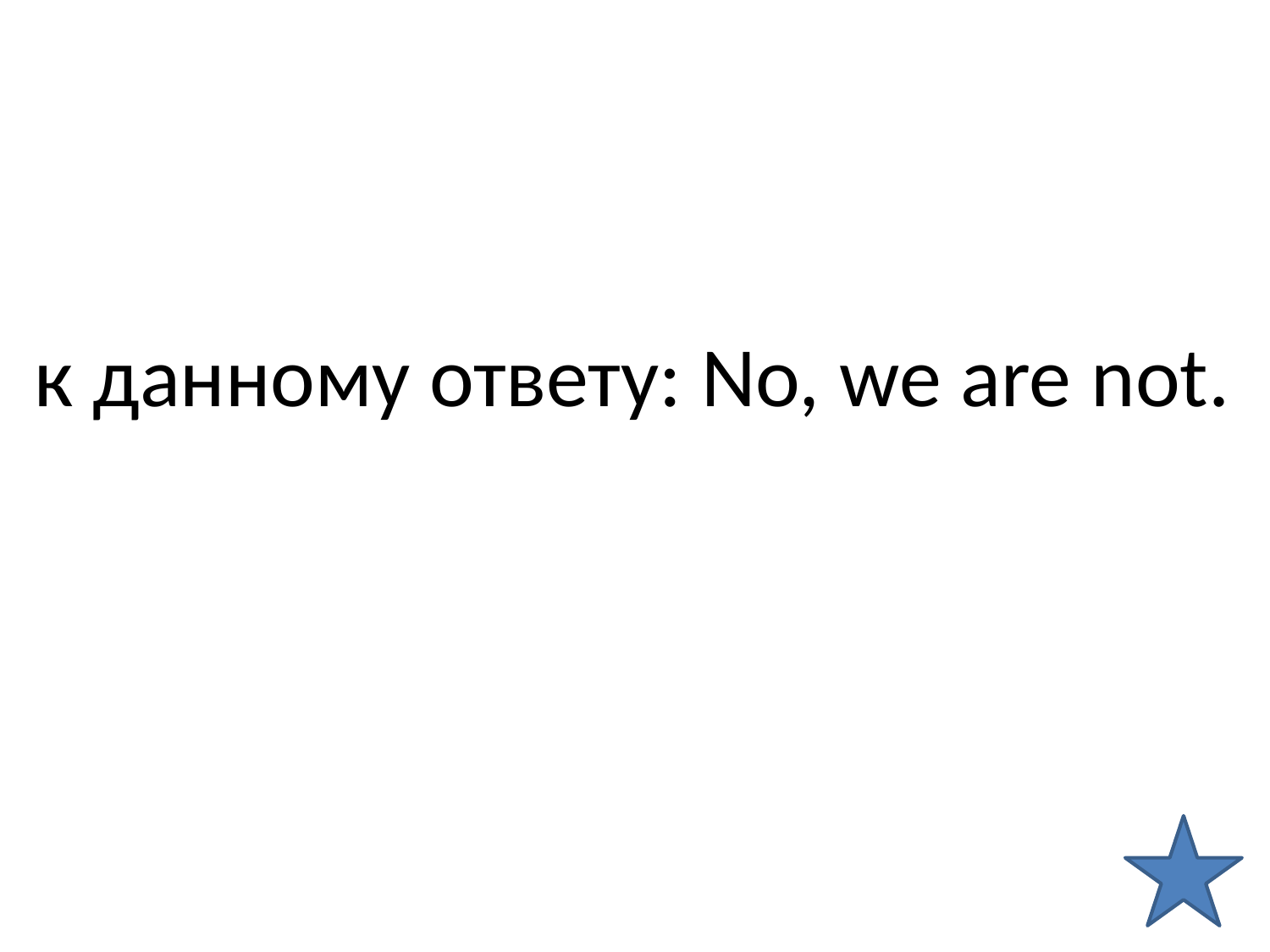

к данному ответу: No, we are not.